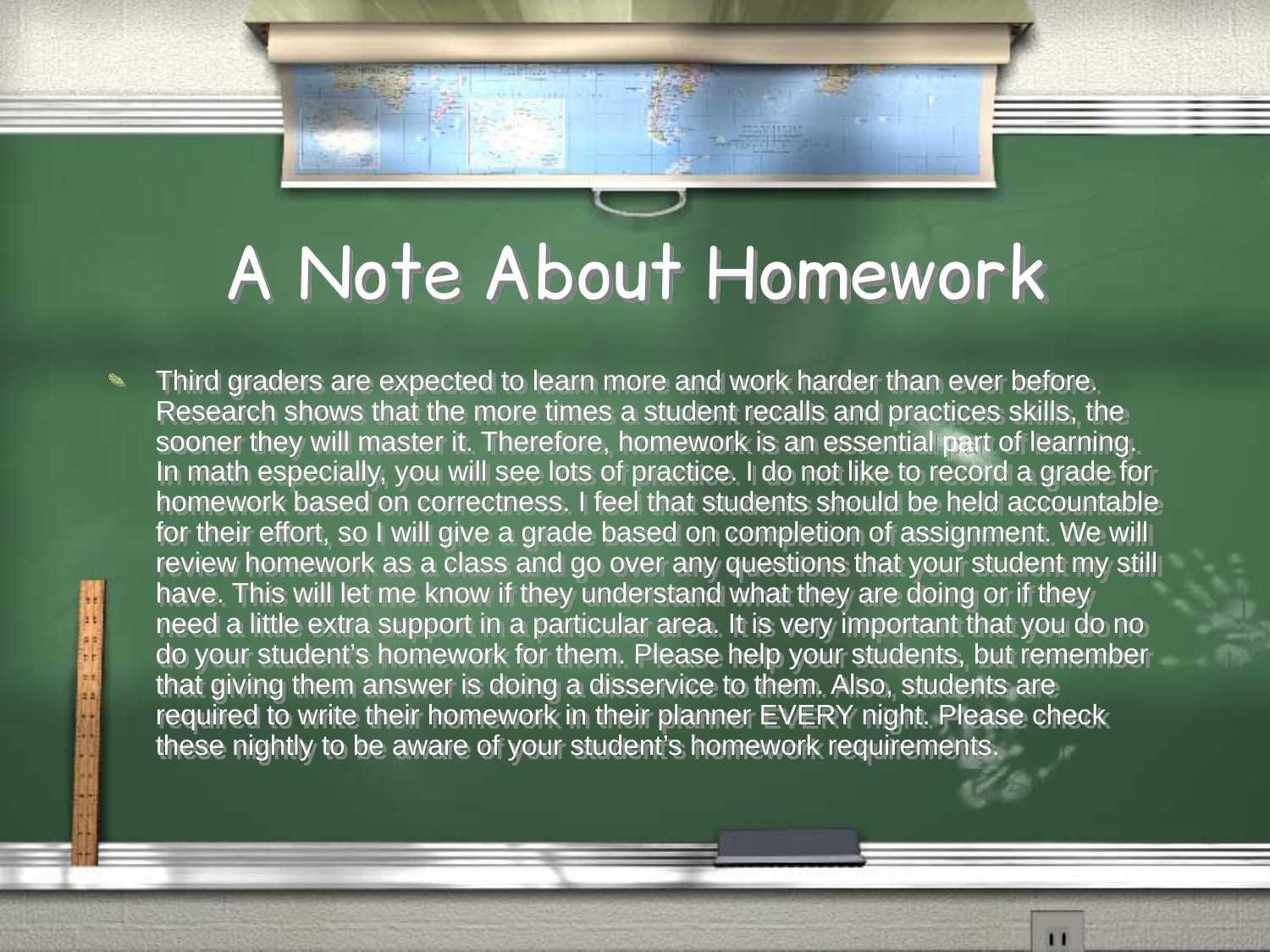

# A Note About Homework
Third graders are expected to learn more and work harder than ever before. Research shows that the more times a student recalls and practices skills, the sooner they will master it. Therefore, homework is an essential part of learning. In math especially, you will see lots of practice. I do not like to record a grade for homework based on correctness. I feel that students should be held accountable for their effort, so I will give a grade based on completion of assignment. We will review homework as a class and go over any questions that your student my still have. This will let me know if they understand what they are doing or if they need a little extra support in a particular area. It is very important that you do no do your student’s homework for them. Please help your students, but remember that giving them answer is doing a disservice to them. Also, students are required to write their homework in their planner EVERY night. Please check these nightly to be aware of your student’s homework requirements.